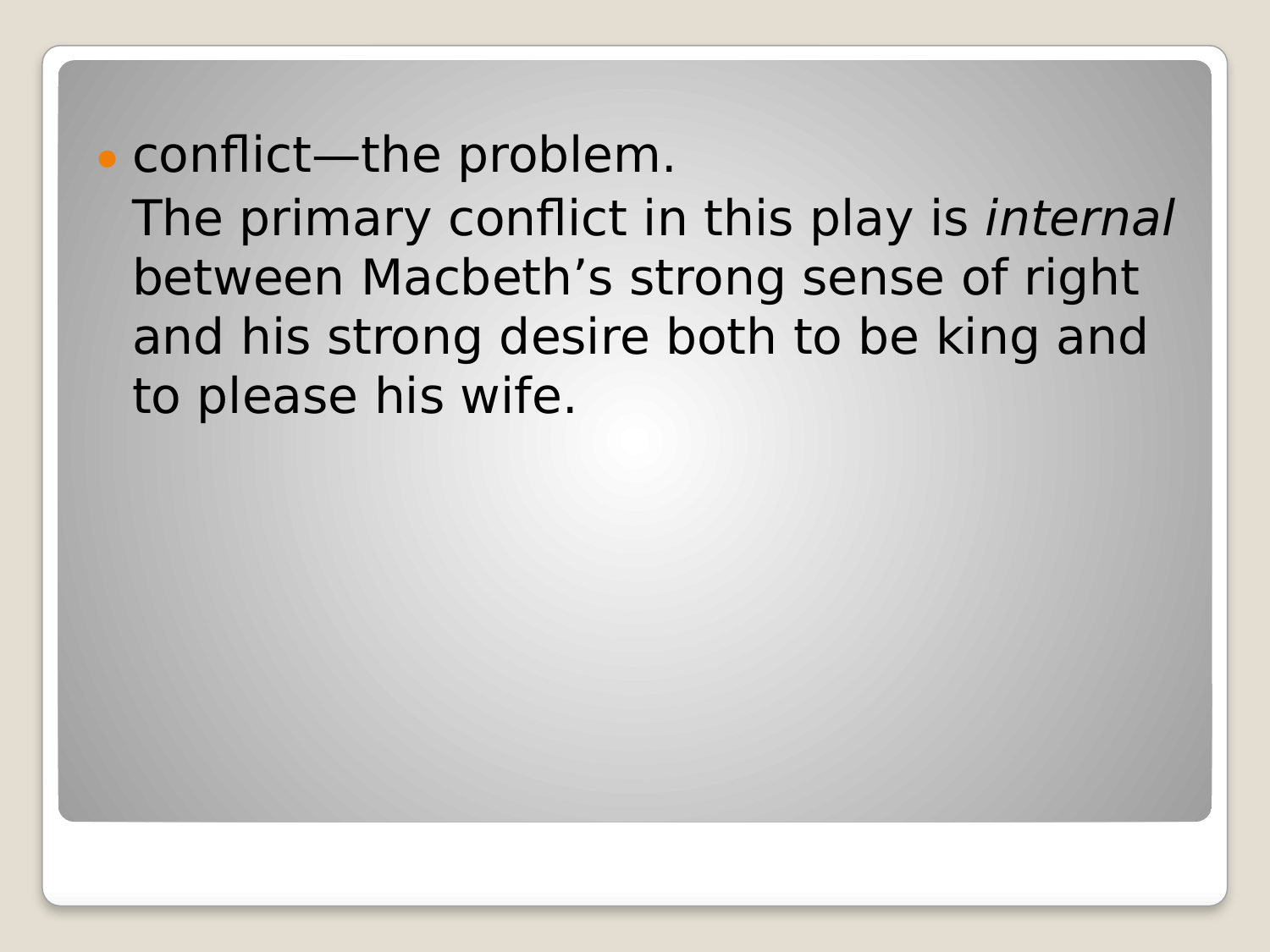

conflict—the problem.
	The primary conflict in this play is internal between Macbeth’s strong sense of right and his strong desire both to be king and to please his wife.

#